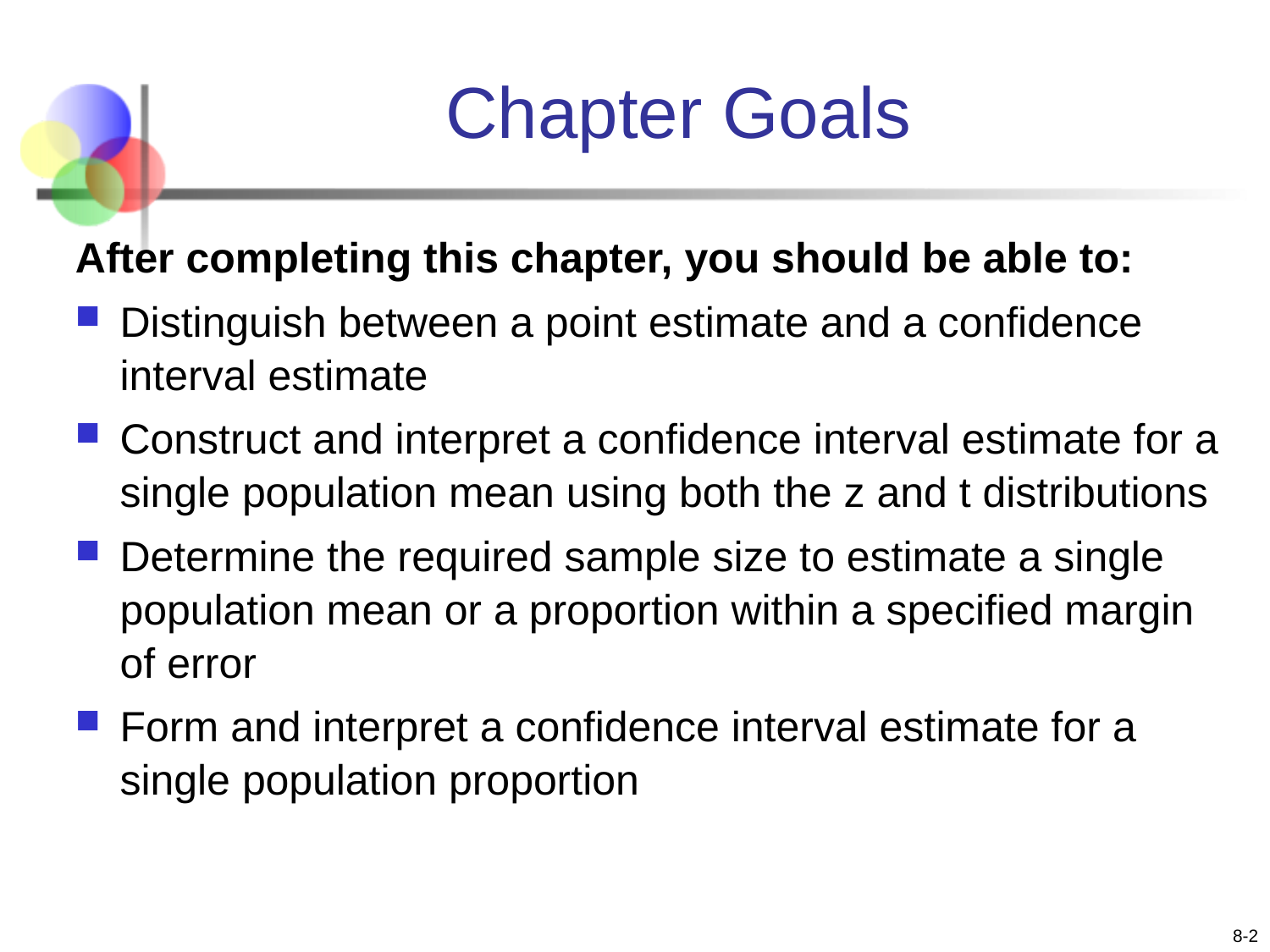

# Chapter Goals
After completing this chapter, you should be able to:
Distinguish between a point estimate and a confidence interval estimate
Construct and interpret a confidence interval estimate for a single population mean using both the z and t distributions
Determine the required sample size to estimate a single population mean or a proportion within a specified margin of error
Form and interpret a confidence interval estimate for a single population proportion
8-2